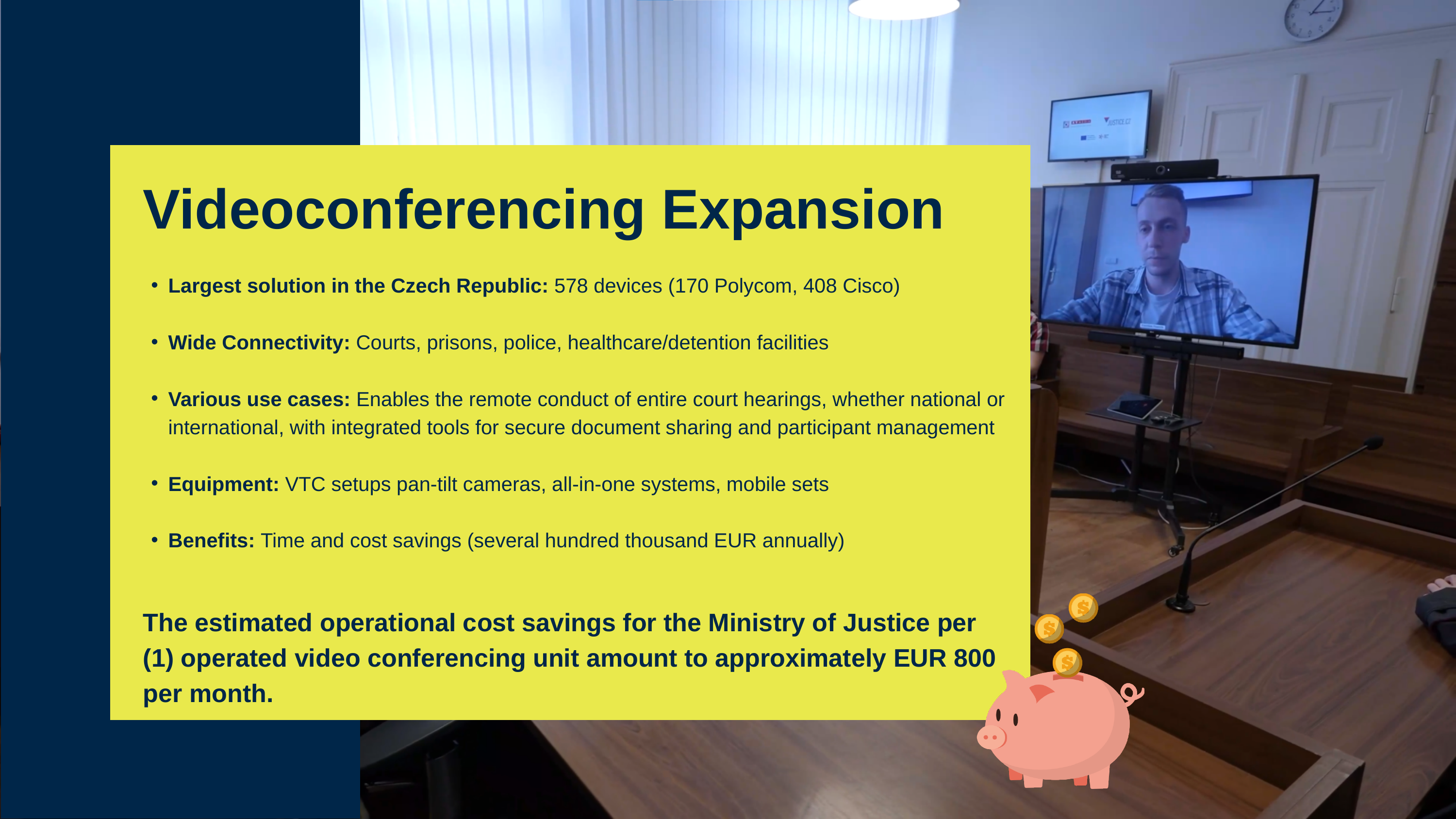

Videoconferencing Expansion
Largest solution in the Czech Republic: 578 devices (170 Polycom, 408 Cisco)

Wide Connectivity: Courts, prisons, police, healthcare/detention facilities

Various use cases: Enables the remote conduct of entire court hearings, whether national or international, with integrated tools for secure document sharing and participant management

Equipment: VTC setups pan-tilt cameras, all-in-one systems, mobile sets

Benefits: Time and cost savings (several hundred thousand EUR annually)

The estimated operational cost savings for the Ministry of Justice per (1) operated video conferencing unit amount to approximately EUR 800 per month.